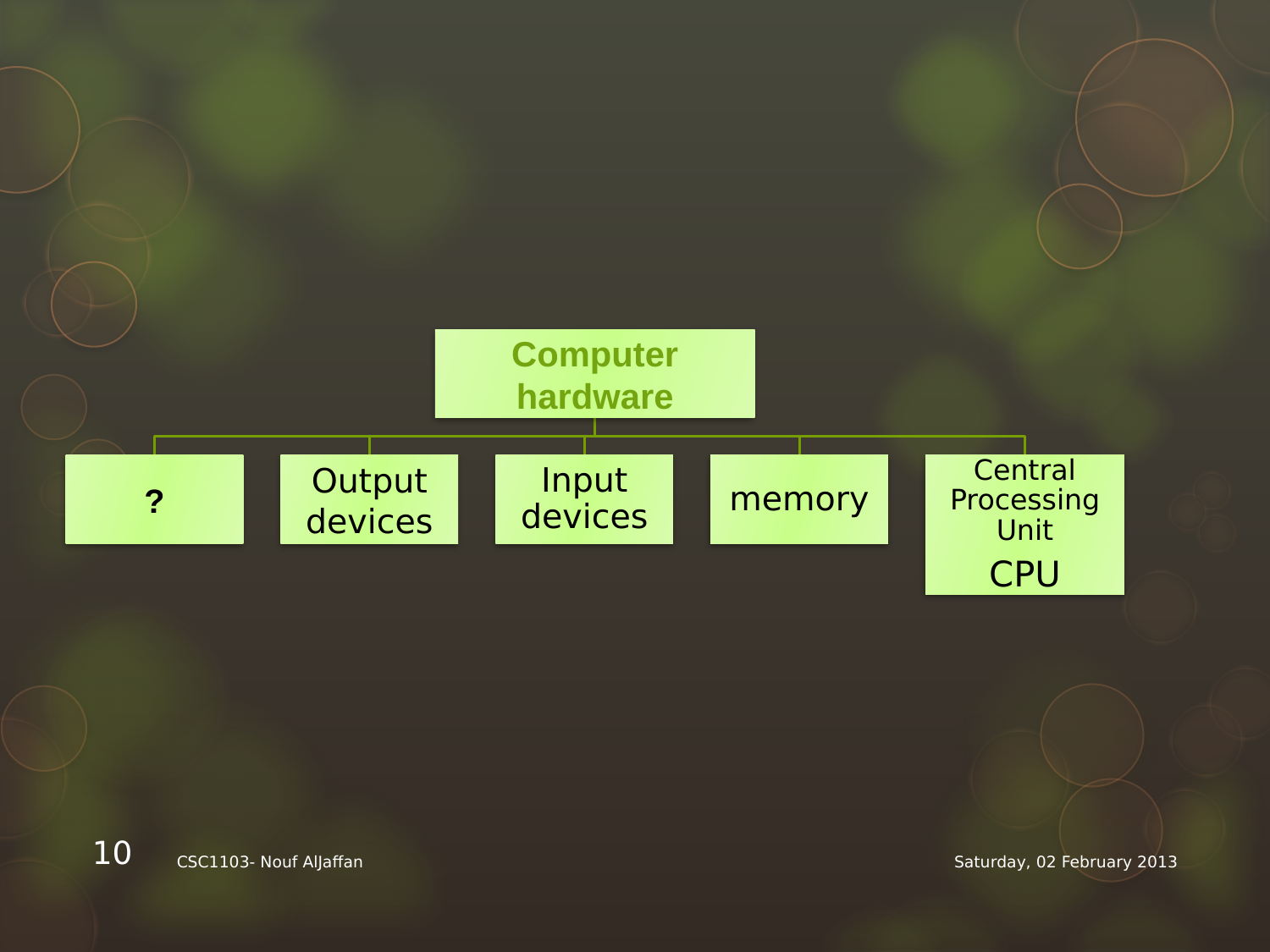

Computer hardware
?
Output devices
Input devices
memory
Central Processing Unit
CPU
10
CSC1103- Nouf AlJaffan
Saturday, 02 February 2013